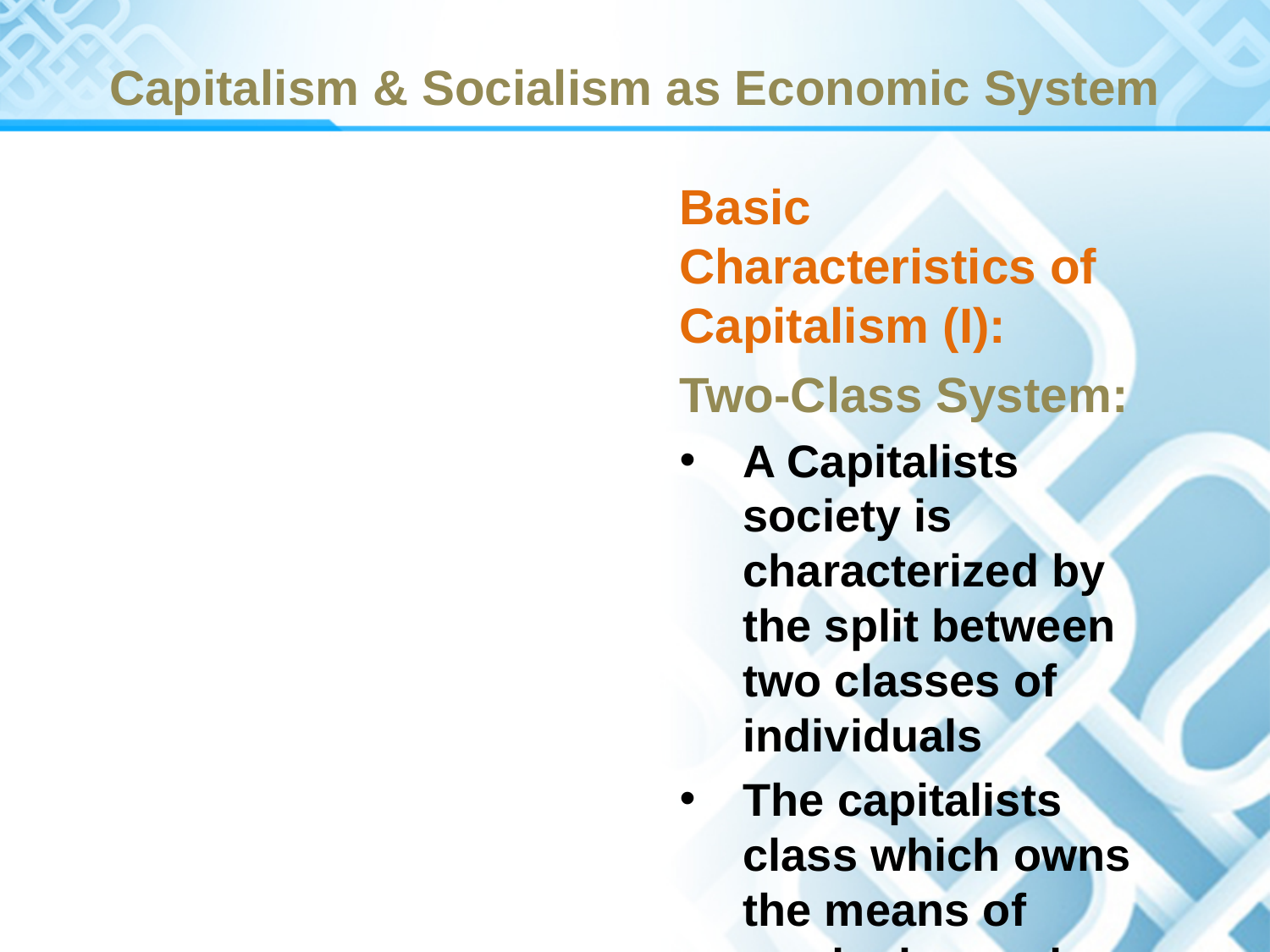

# Capitalism & Socialism as Economic System
Basic Characteristics of Capitalism (I):
Two-Class System:
A Capitalists society is characterized by the split between two classes of individuals
The capitalists class which owns the means of producing and distributing goods